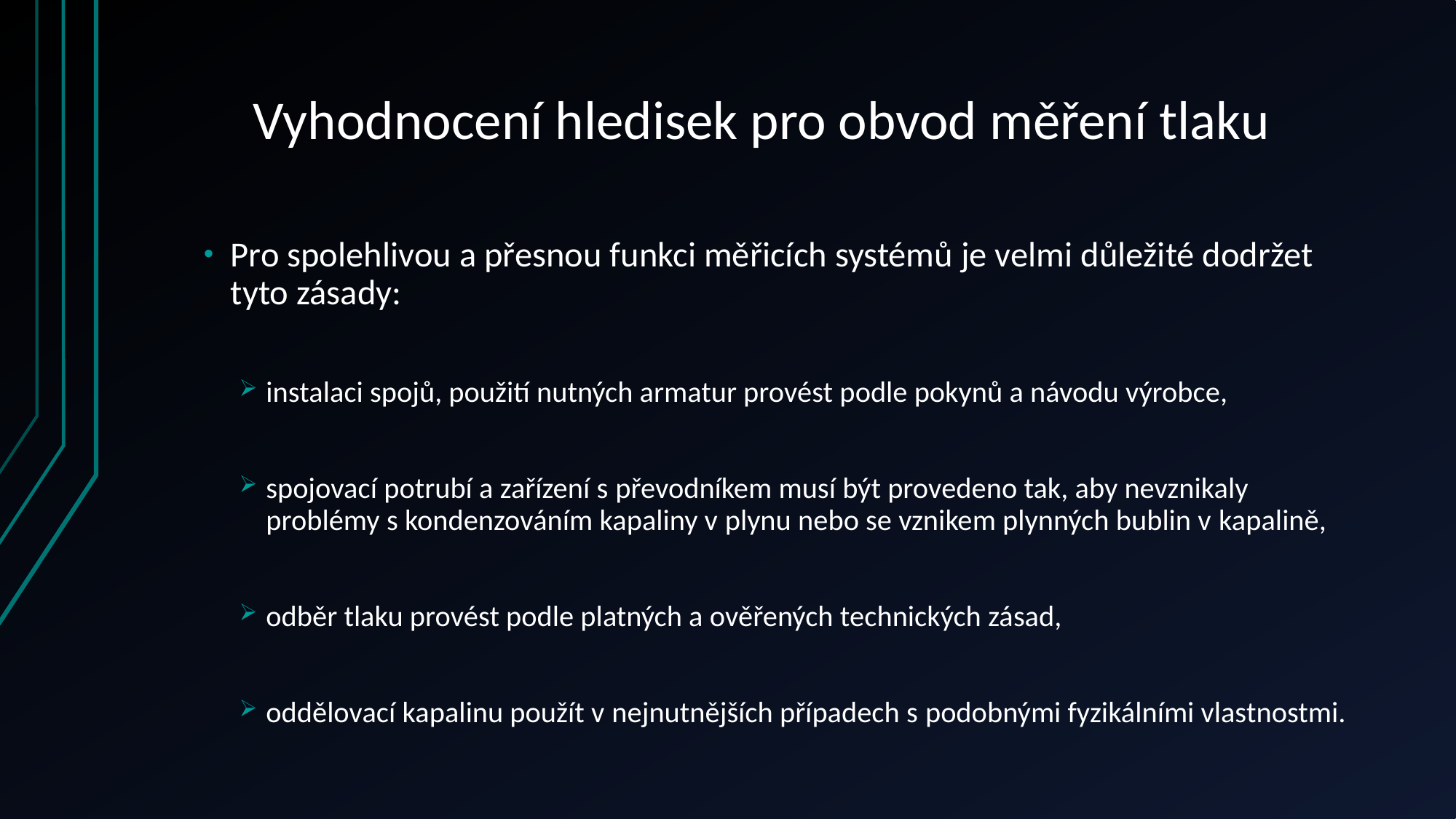

# Vyhodnocení hledisek pro obvod měření tlaku
Pro spolehlivou a přesnou funkci měřicích systémů je velmi důležité dodržet tyto zásady:

instalaci spojů, použití nutných armatur provést podle pokynů a návodu výrobce,

spojovací potrubí a zařízení s převodníkem musí být provedeno tak, aby nevznikaly problémy s kondenzováním kapaliny v plynu nebo se vznikem plynných bublin v kapalině,

odběr tlaku provést podle platných a ověřených technických zásad,

oddělovací kapalinu použít v nejnutnějších případech s podobnými fyzikálními vlastnostmi.